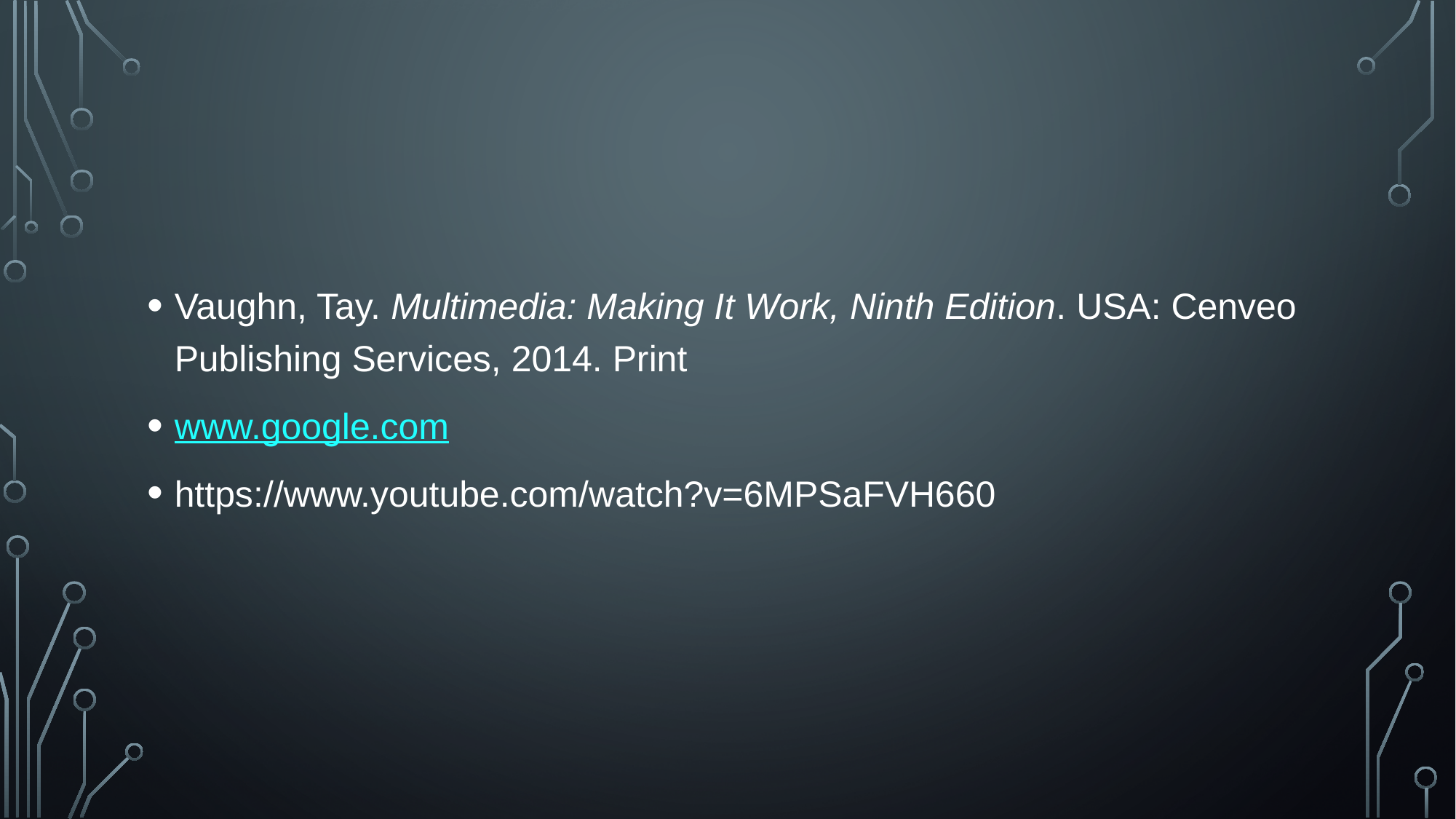

#
Vaughn, Tay. Multimedia: Making It Work, Ninth Edition. USA: Cenveo Publishing Services, 2014. Print
www.google.com
https://www.youtube.com/watch?v=6MPSaFVH660